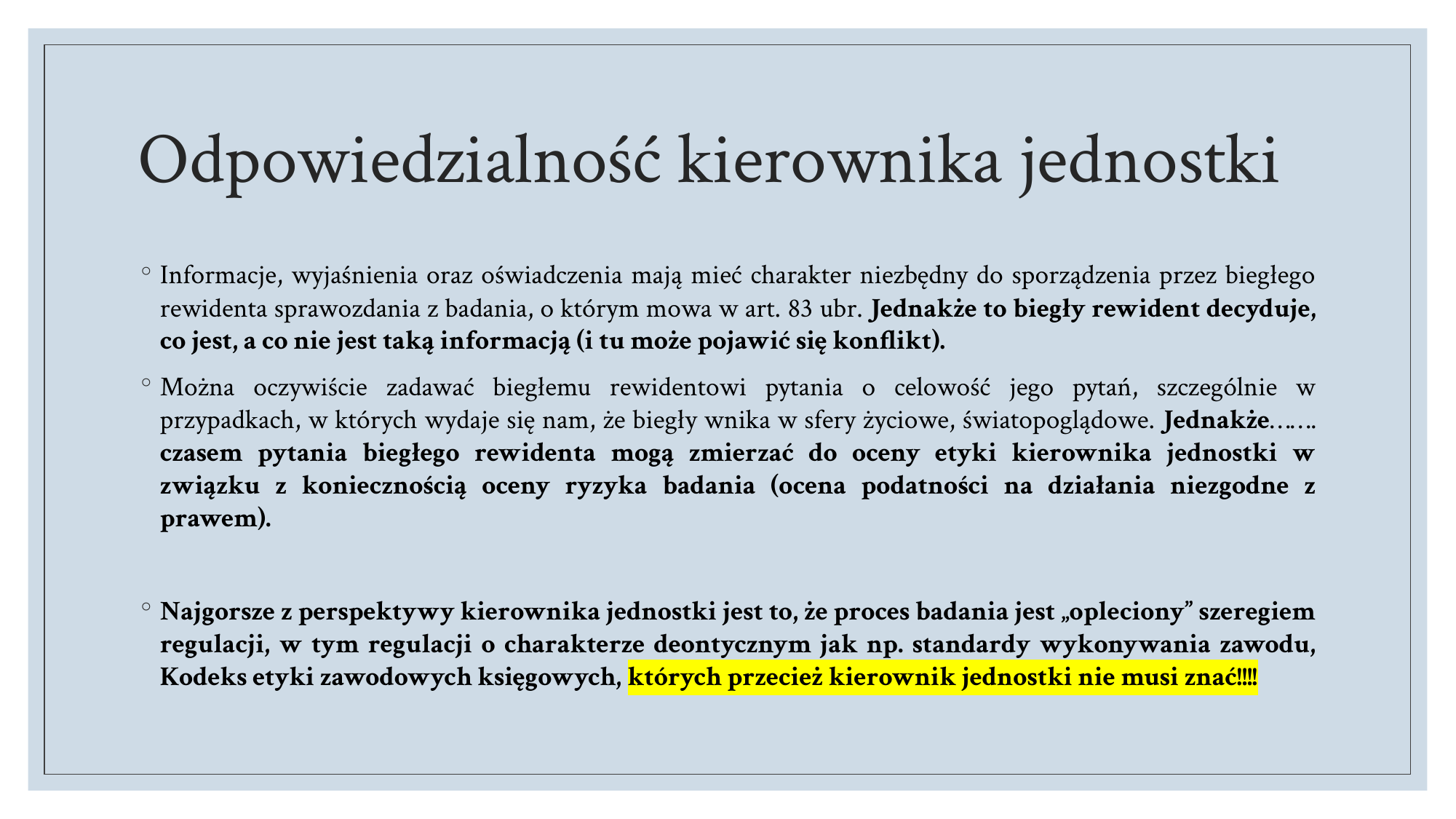

# Odpowiedzialność kierownika jednostki
Informacje, wyjaśnienia oraz oświadczenia mają mieć charakter niezbędny do sporządzenia przez biegłego rewidenta sprawozdania z badania, o którym mowa w art. 83 ubr. Jednakże to biegły rewident decyduje, co jest, a co nie jest taką informacją (i tu może pojawić się konflikt).
Można oczywiście zadawać biegłemu rewidentowi pytania o celowość jego pytań, szczególnie w przypadkach, w których wydaje się nam, że biegły wnika w sfery życiowe, światopoglądowe. Jednakże……. czasem pytania biegłego rewidenta mogą zmierzać do oceny etyki kierownika jednostki w związku z koniecznością oceny ryzyka badania (ocena podatności na działania niezgodne z prawem).

Najgorsze z perspektywy kierownika jednostki jest to, że proces badania jest „opleciony” szeregiem regulacji, w tym regulacji o charakterze deontycznym jak np. standardy wykonywania zawodu, Kodeks etyki zawodowych księgowych, których przecież kierownik jednostki nie musi znać!!!!